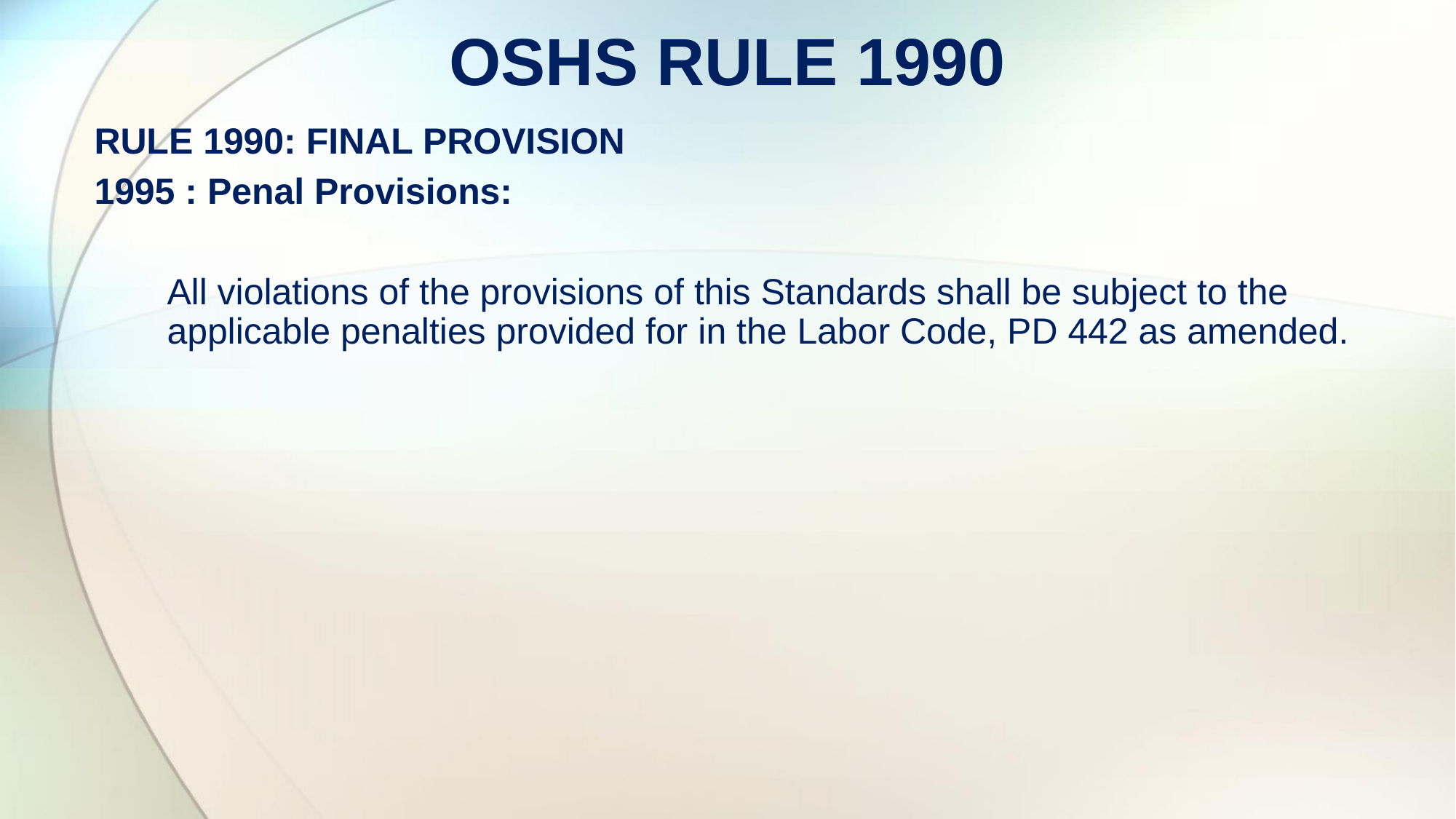

# OSHS RULE 1990
RULE 1990: FINAL PROVISION
1995 : Penal Provisions:

	All violations of the provisions of this Standards shall be subject to the applicable penalties provided for in the Labor Code, PD 442 as amended.